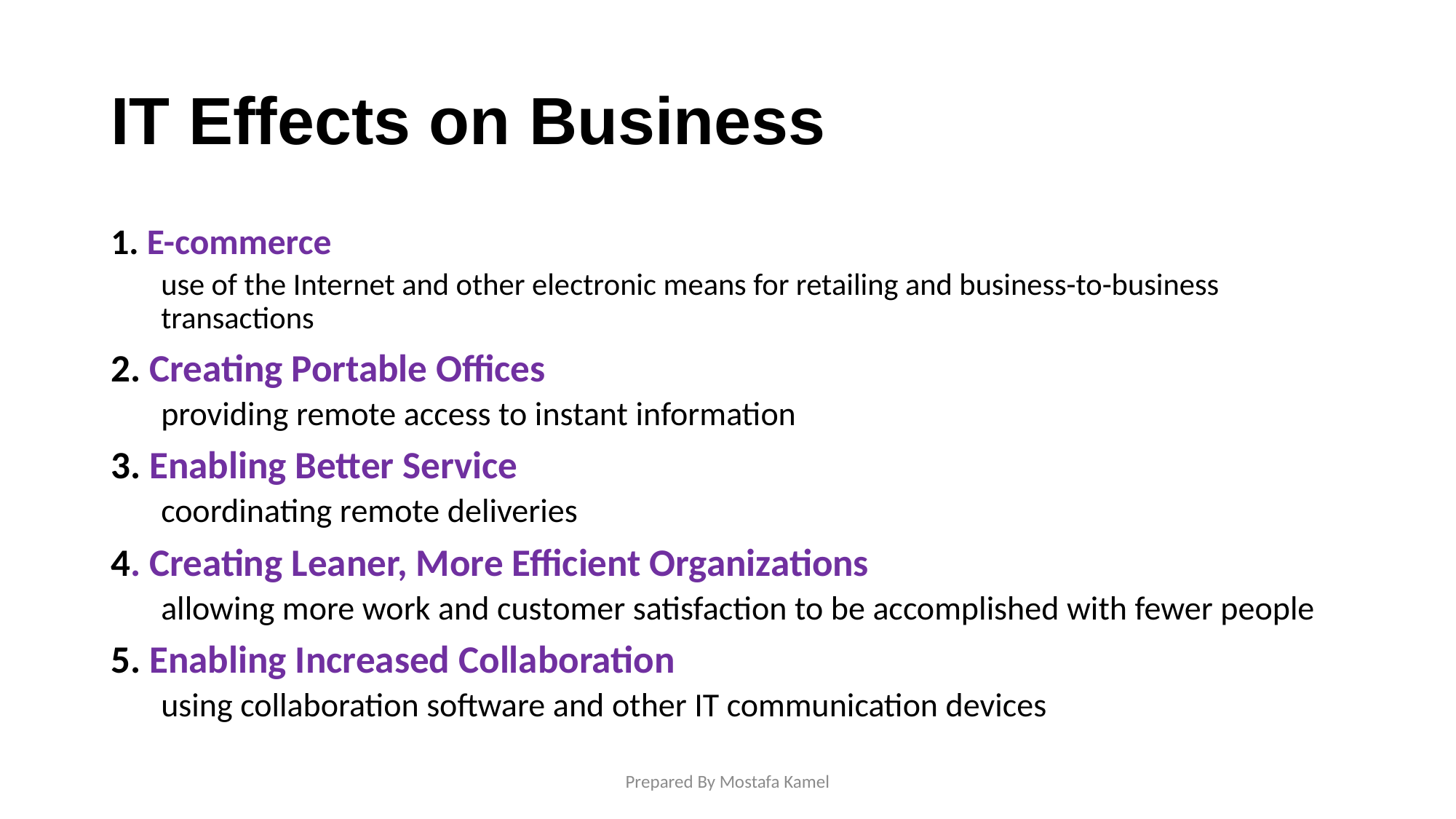

# IT Effects on Business
1. E-commerce
	use of the Internet and other electronic means for retailing and business-to-business transactions
2. Creating Portable Offices
	providing remote access to instant information
3. Enabling Better Service
	coordinating remote deliveries
4. Creating Leaner, More Efficient Organizations
	allowing more work and customer satisfaction to be accomplished with fewer people
5. Enabling Increased Collaboration
	using collaboration software and other IT communication devices

Prepared By Mostafa Kamel